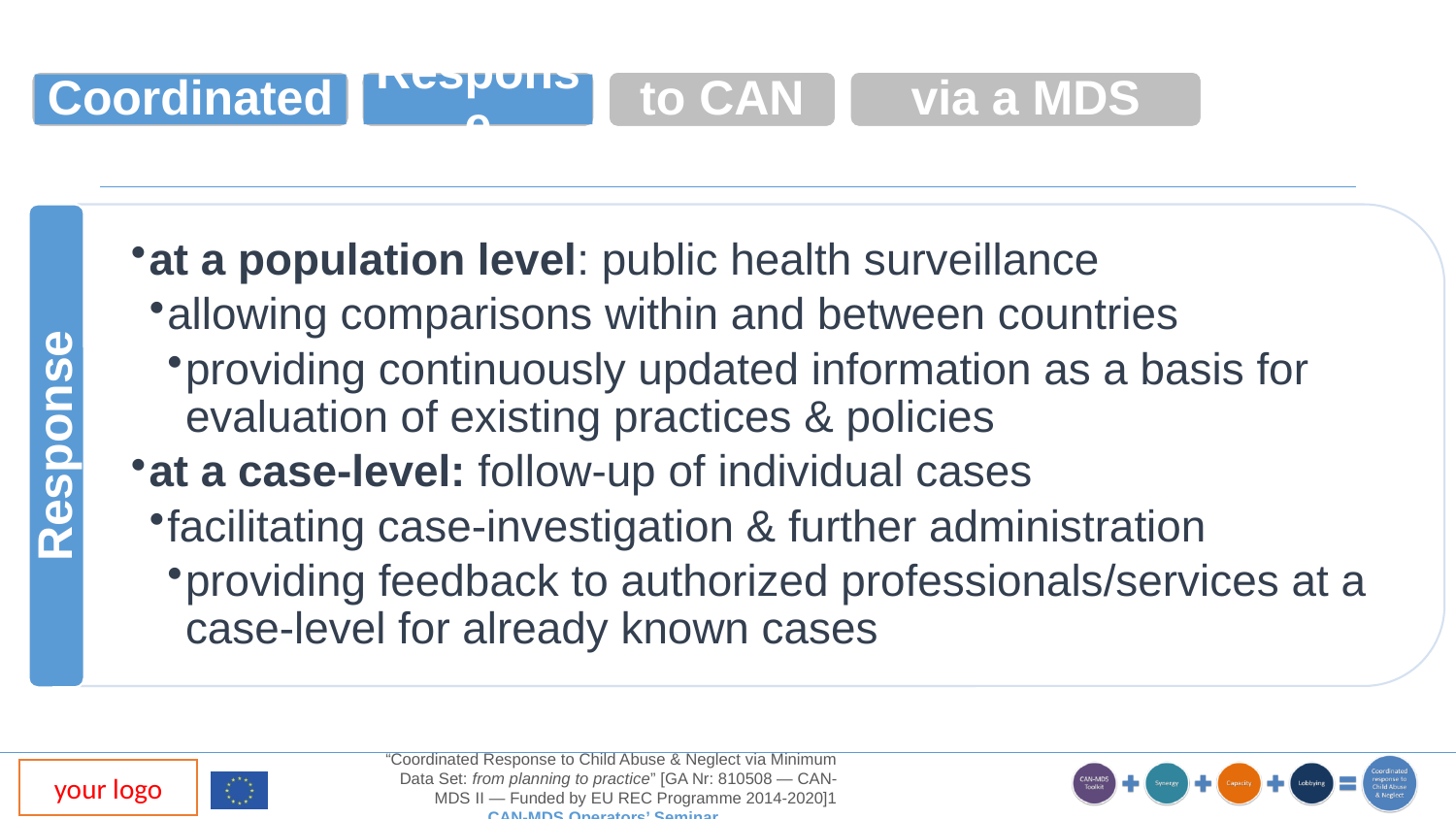

via a MDS

Coordinated

Response

to CAN

Response

at a population level: public health surveillance
allowing comparisons within and between countries
providing continuously updated information as a basis for evaluation of existing practices & policies
at a case-level: follow-up of individual cases
facilitating case-investigation & further administration
providing feedback to authorized professionals/services at a case-level for already known cases